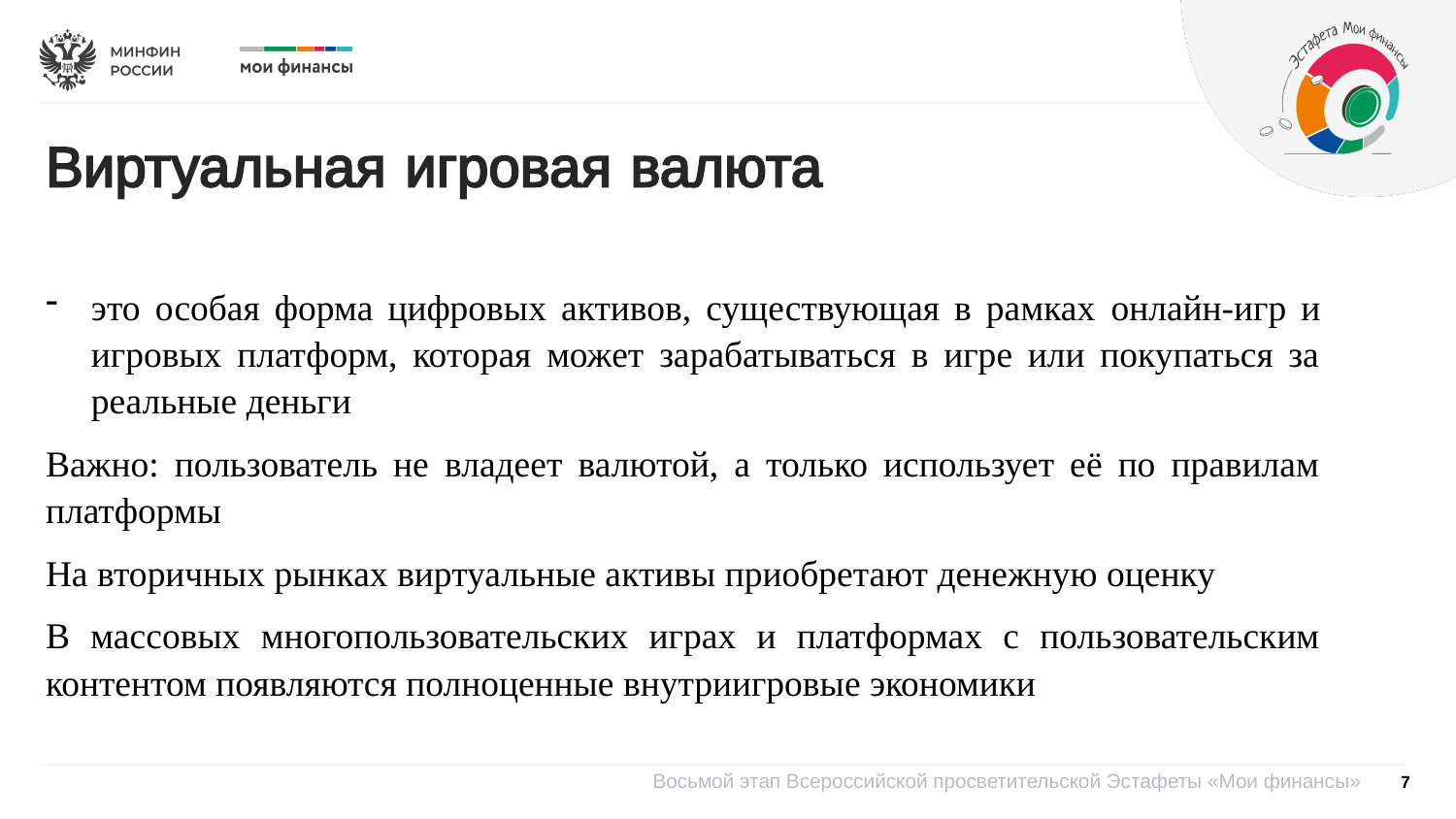

Виртуальная игровая валюта
это особая форма цифровых активов, существующая в рамках онлайн-игр и игровых платформ, которая может зарабатываться в игре или покупаться за реальные деньги
Важно: пользователь не владеет валютой, а только использует её по правилам платформы
На вторичных рынках виртуальные активы приобретают денежную оценку
В массовых многопользовательских играх и платформах с пользовательским контентом появляются полноценные внутриигровые экономики
7